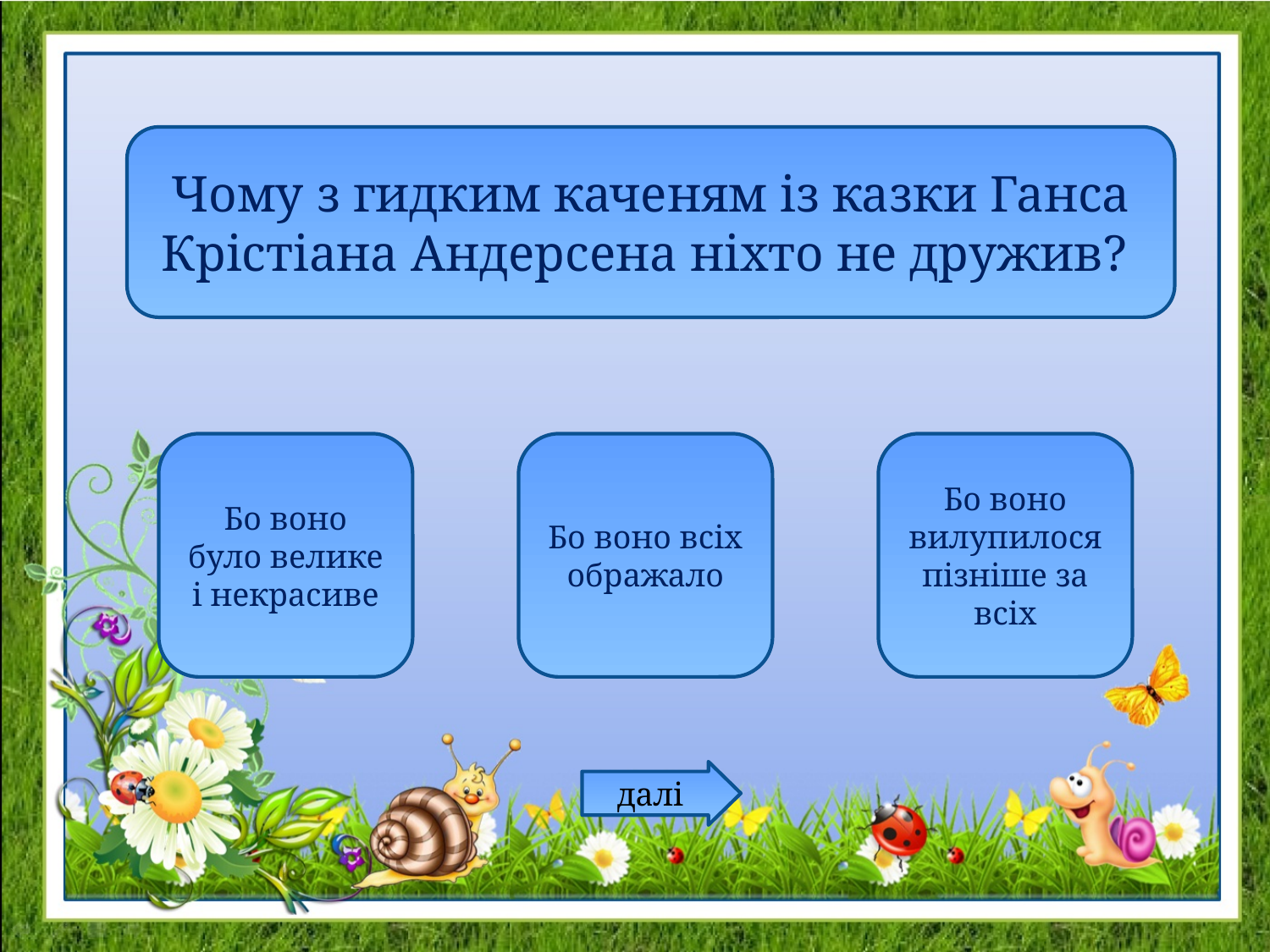

Чому з гидким каченям із казки Ганса Крістіана Андерсена ніхто не дружив?
Бо воно було велике і некрасиве
Бо воно всіх ображало
Бо воно вилупилося пізніше за всіх
далі